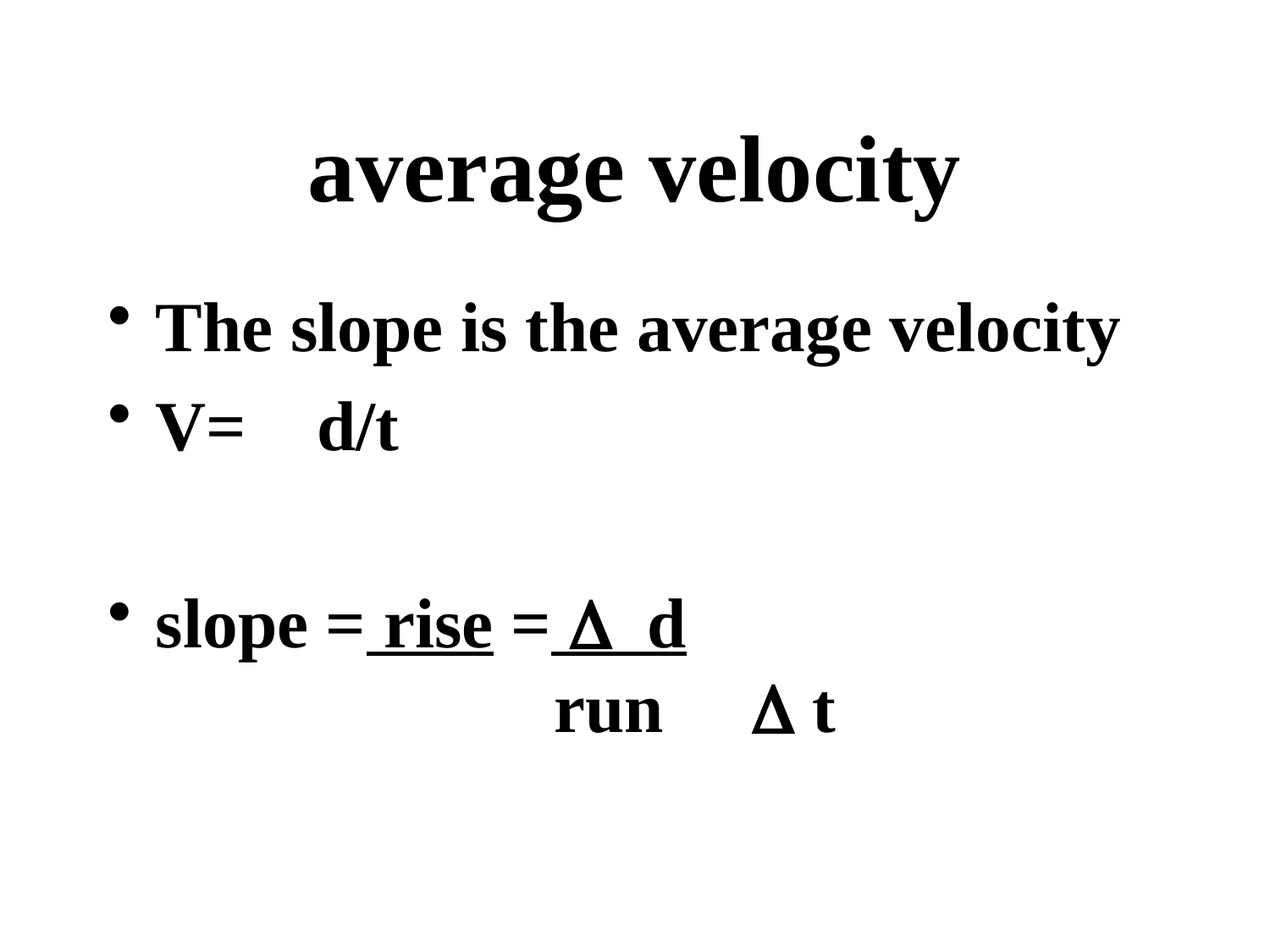

# average velocity
The slope is the average velocity
V=    d/t

slope = rise = Δ  d						 run     Δ t